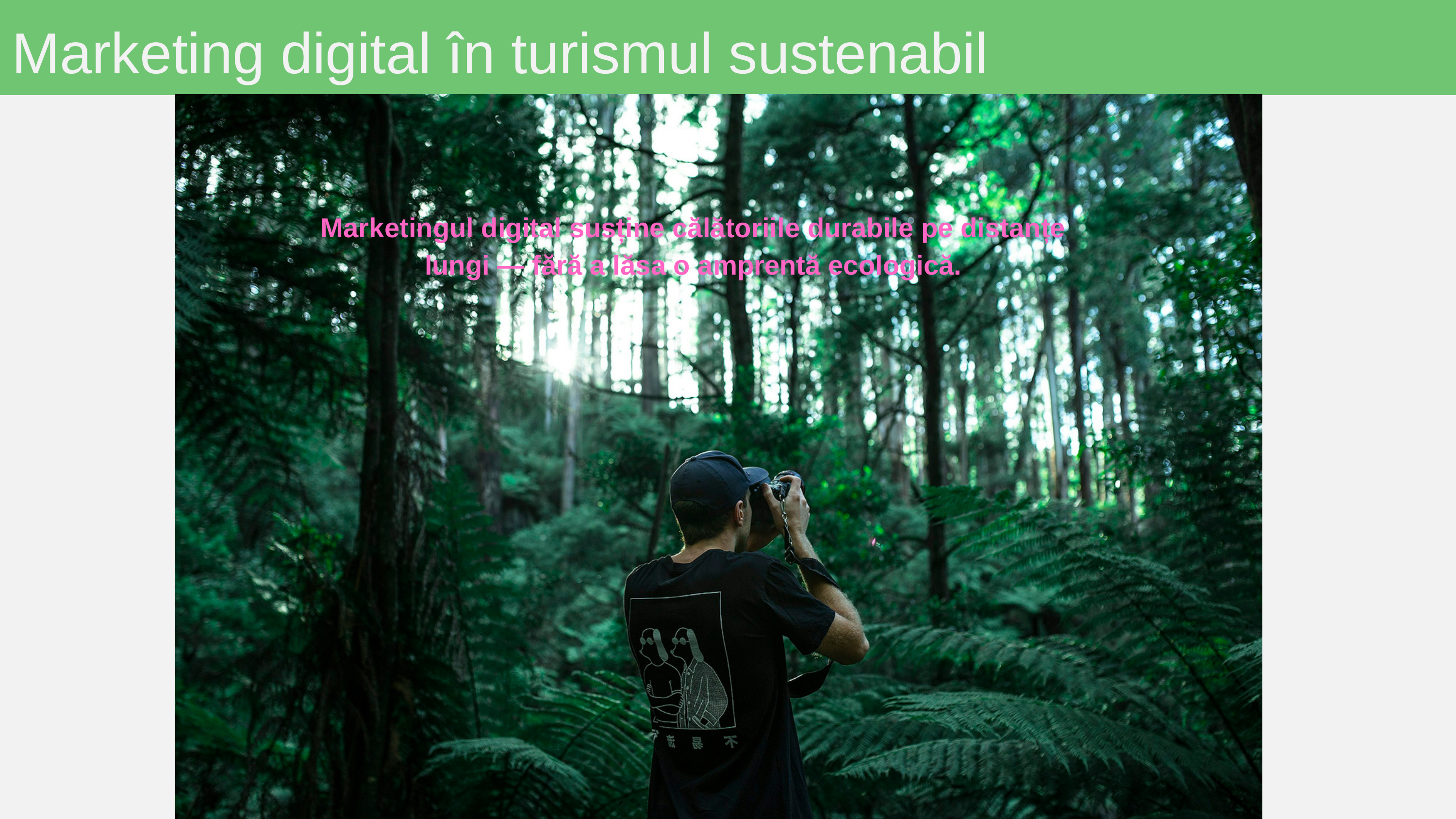

Marketing digital în turismul sustenabil

Marketingul digital susține călătoriile durabile pe distanțe lungi — fără a lăsa o amprentă ecologică.